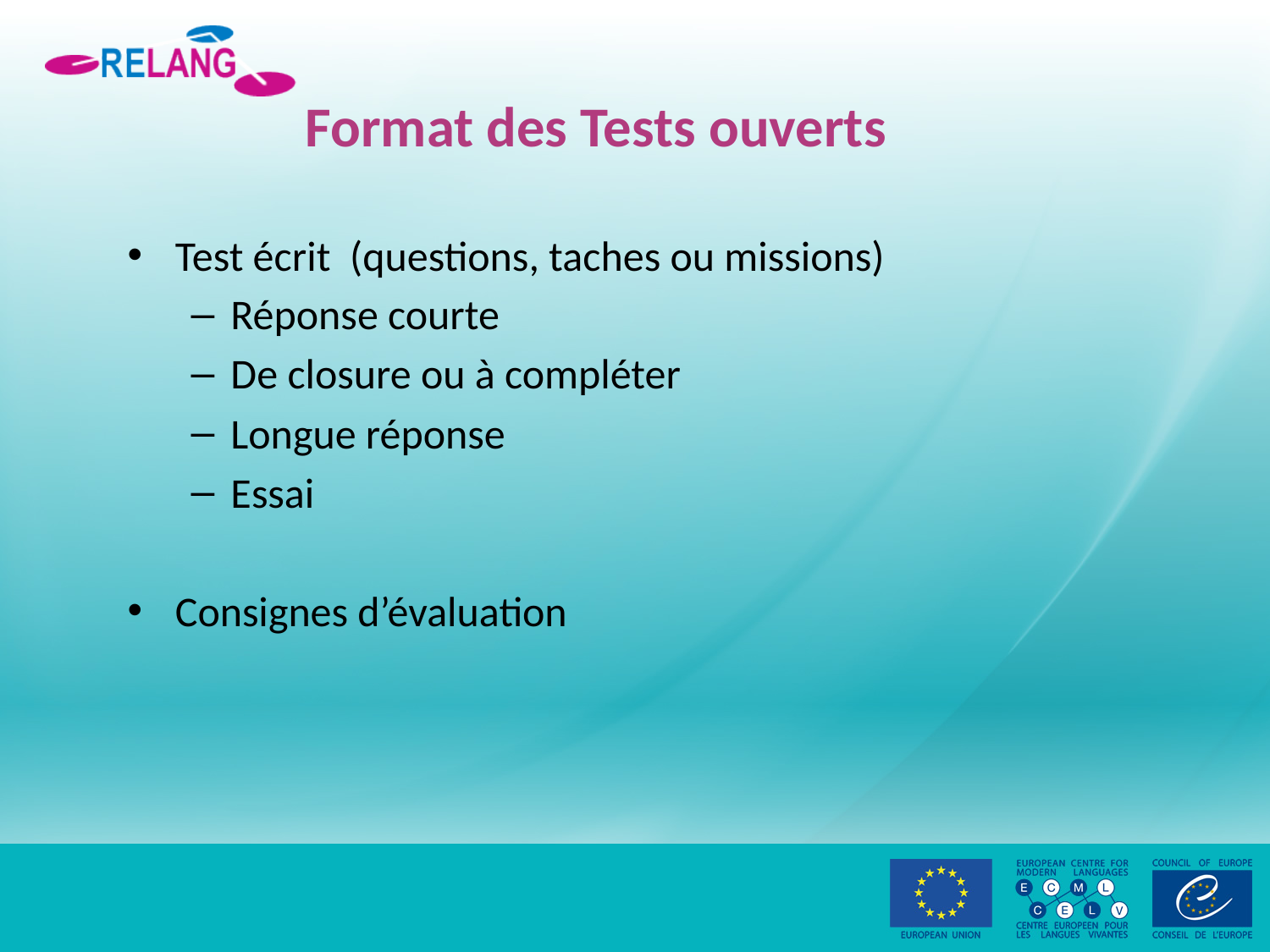

# Format des Tests ouverts
Test écrit  (questions, taches ou missions)
Réponse courte
De closure ou à compléter
Longue réponse
Essai

Consignes d’évaluation